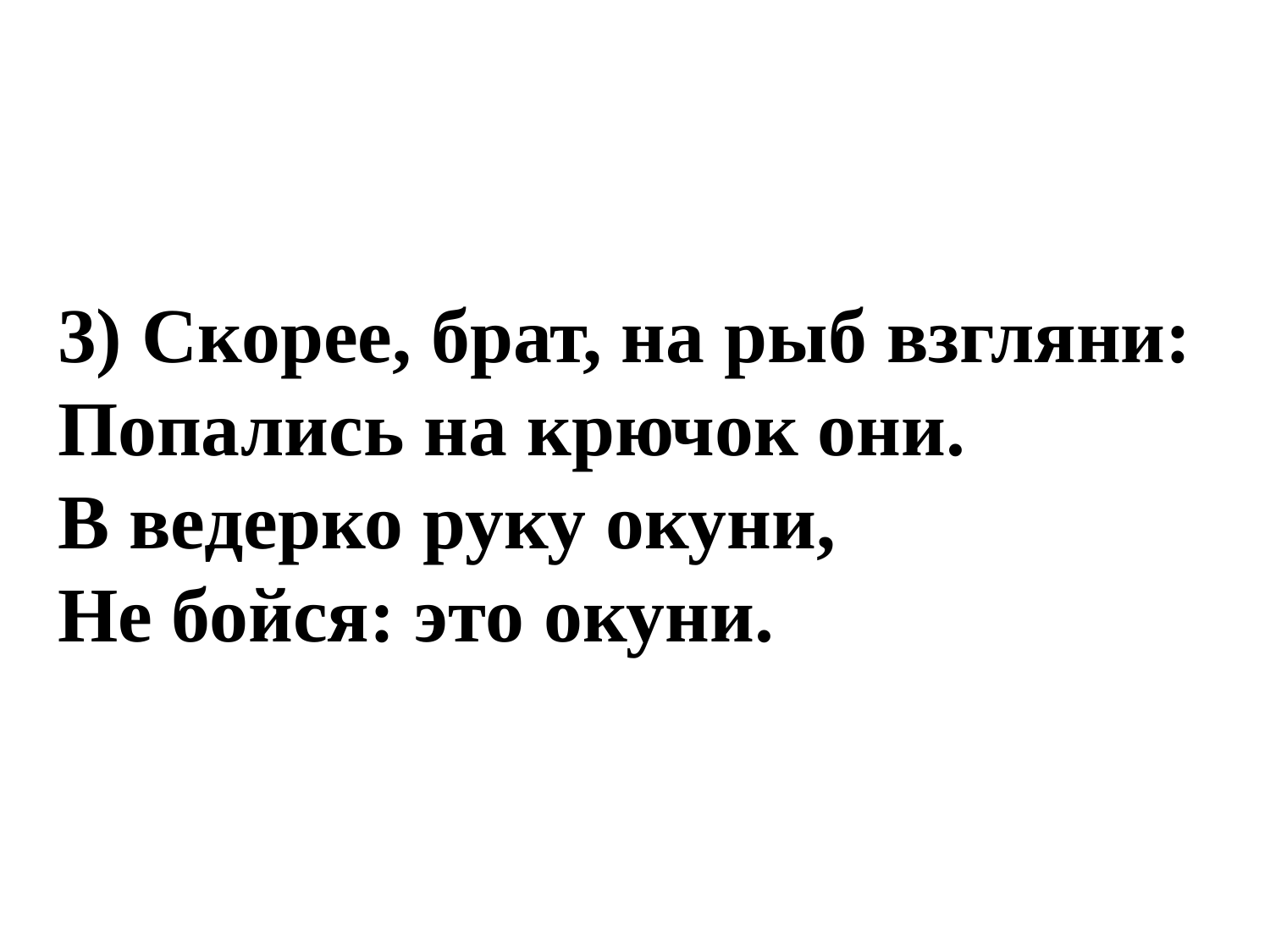

# 3) Скорее, брат, на рыб взгляни: Попались на крючок они. В ведерко руку окуни, Не бойся: это окуни.